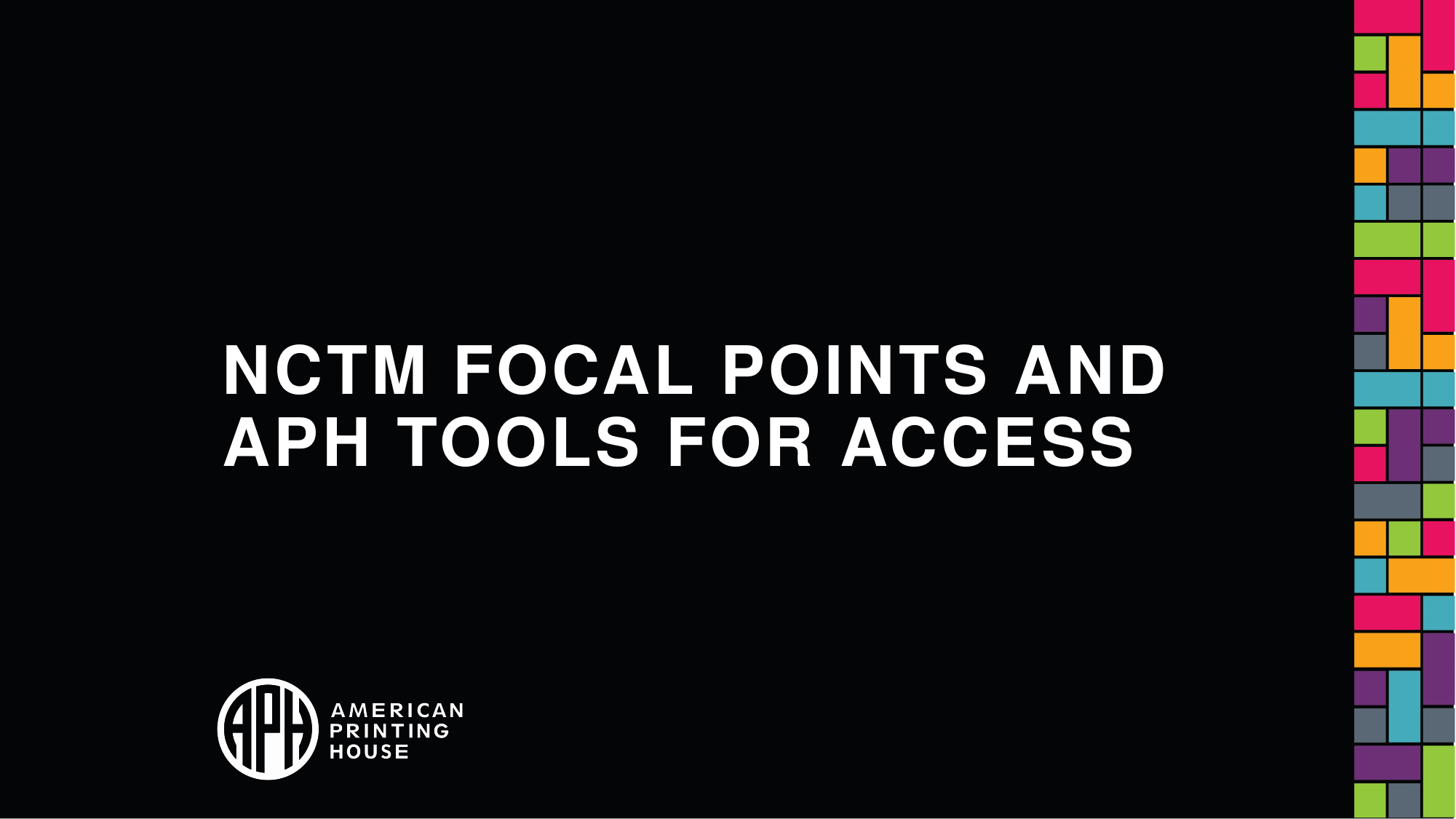

# NCTM Focal Points and APH Tools for Access